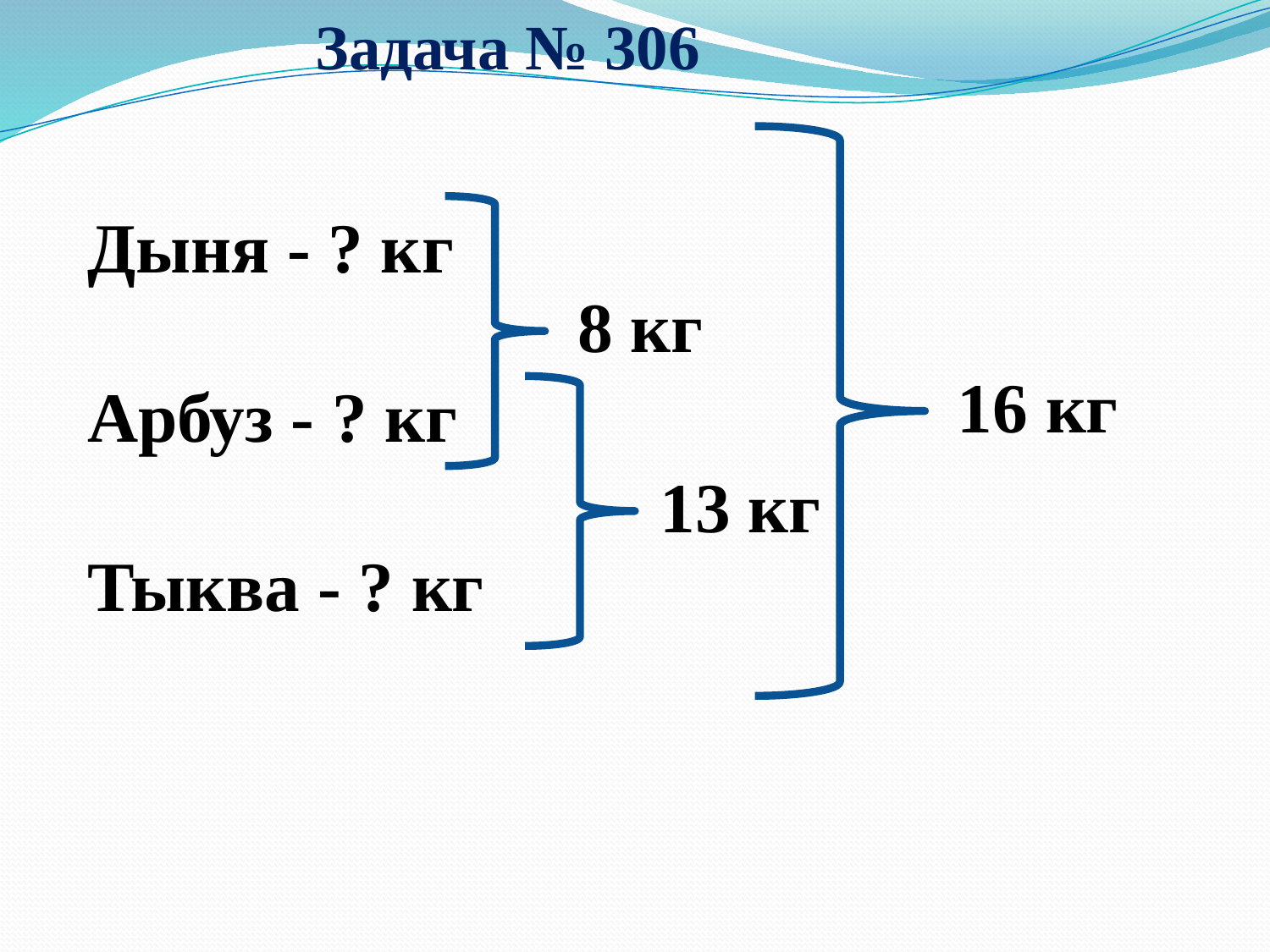

Задача № 306

Дыня - ? кг

Арбуз - ? кг

Тыква - ? кг

8 кг
16 кг

13 кг